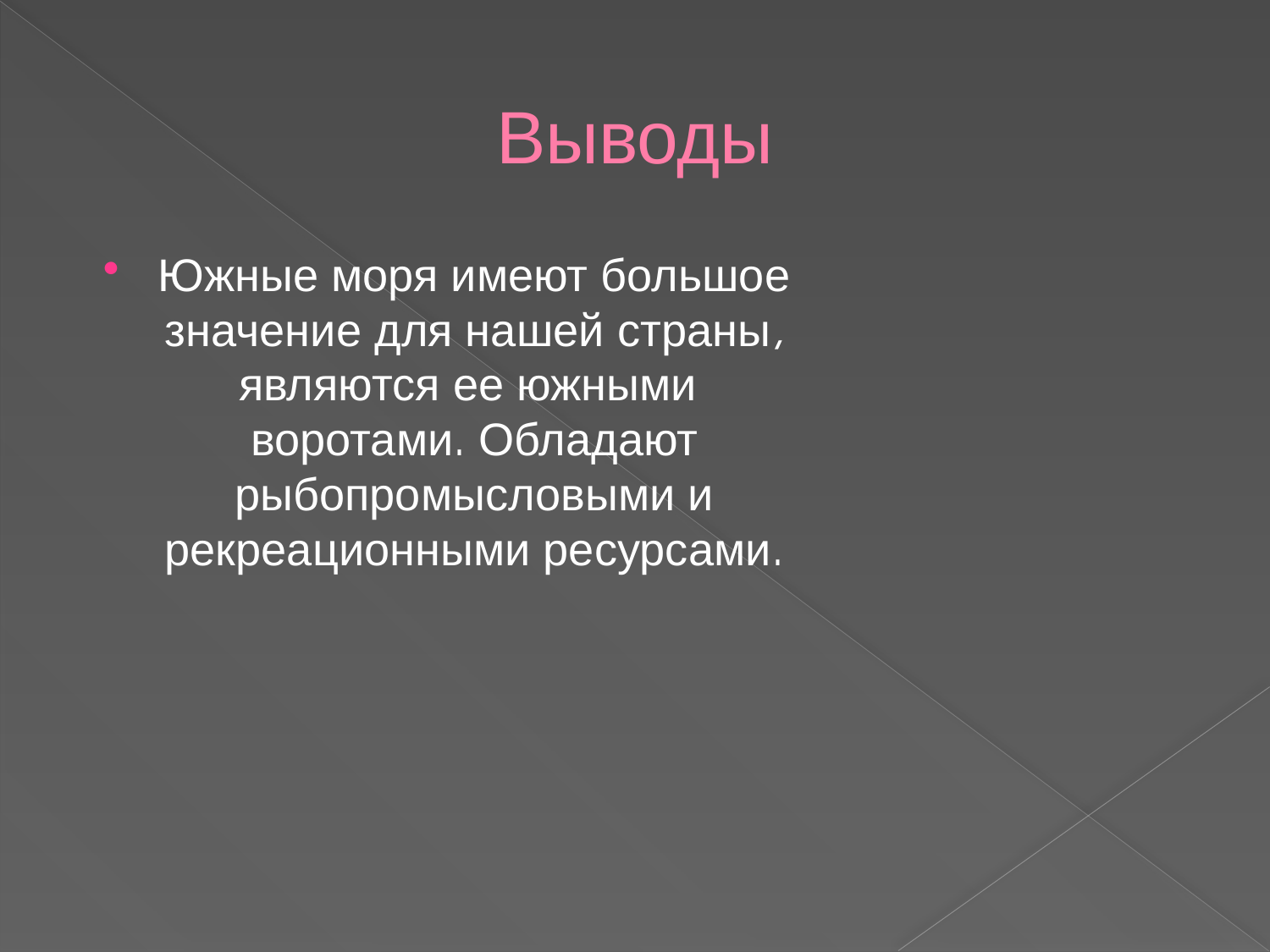

# Выводы
Южные моря имеют большое значение для нашей страны, являются ее южными  воротами. Обладают рыбопромысловыми и рекреационными ресурсами.